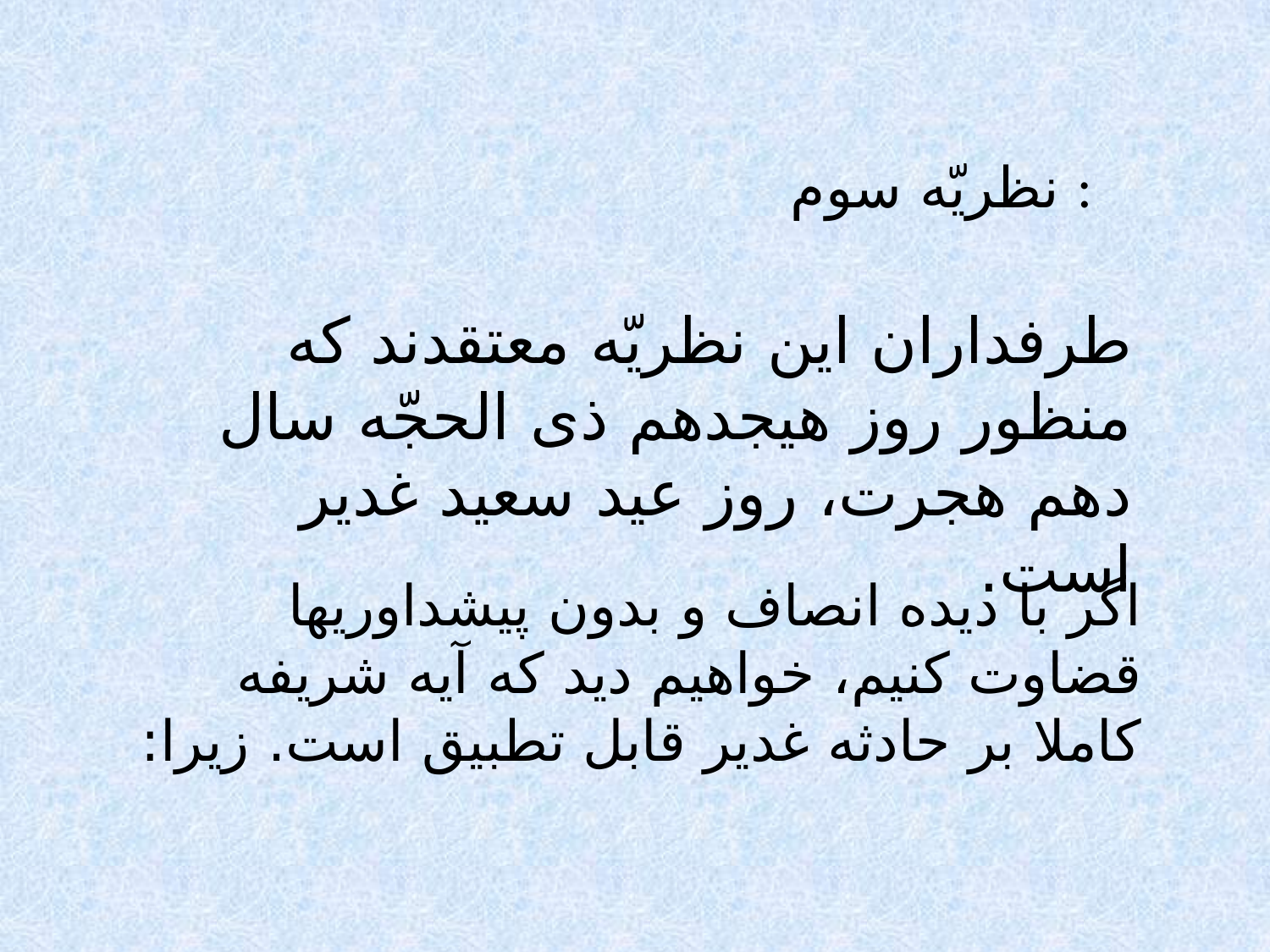

نظريّه سوم :
طرفداران اين نظريّه معتقدند كه منظور روز هيجدهم ذى الحجّه سال دهم هجرت، روز عيد سعيد غدير است.
اگر با ديده انصاف و بدون پيشداوريها قضاوت كنيم، خواهيم ديد كه آيه شريفه كاملا بر حادثه غدير قابل تطبيق است. زيرا: